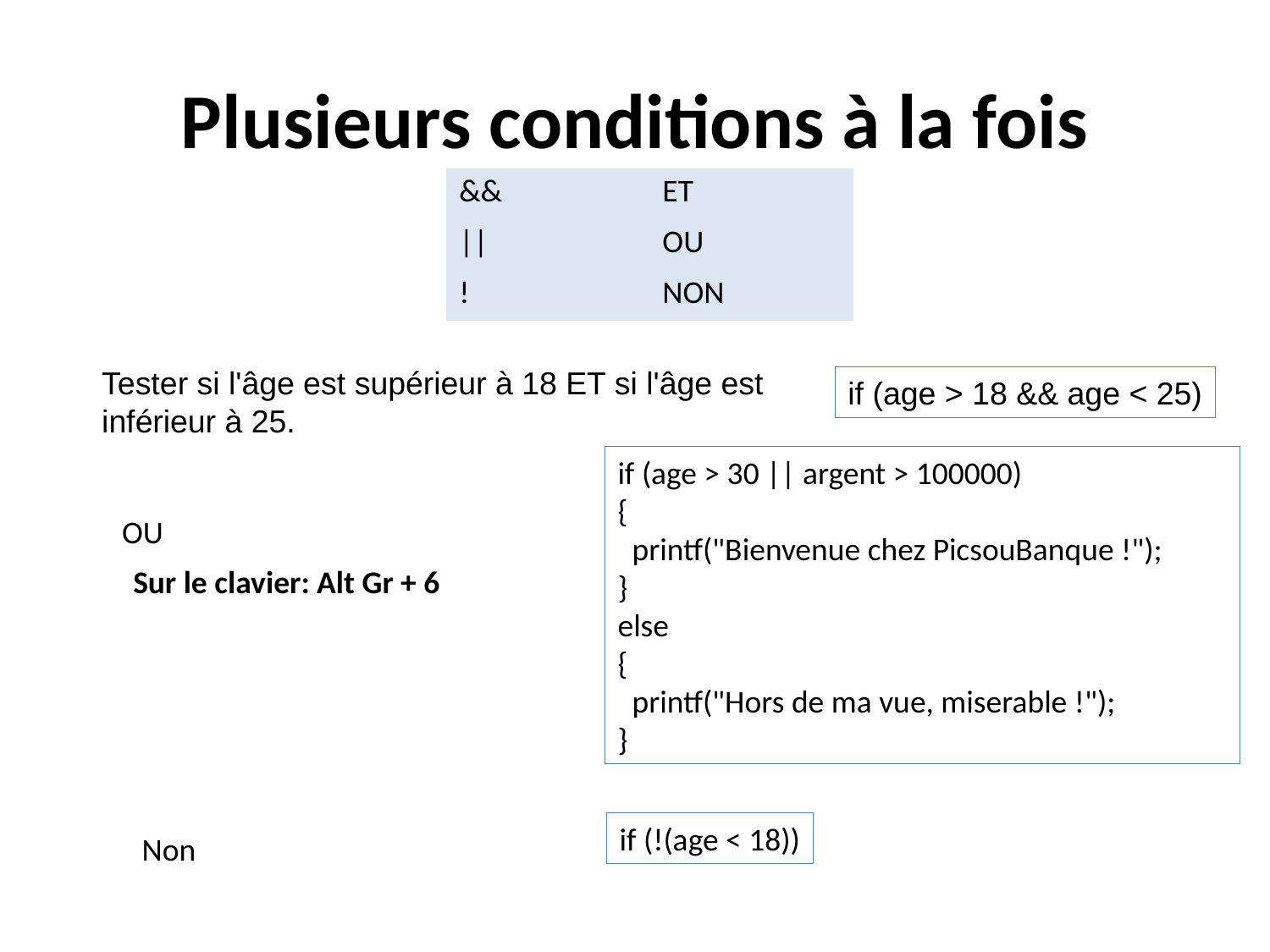

# Plusieurs conditions à la fois
| && | ET |
| --- | --- |
| || | OU |
| ! | NON |
Tester si l'âge est supérieur à 18 ET si l'âge est inférieur à 25.
if (age > 18 && age < 25)
if (age > 30 || argent > 100000)
{
  printf("Bienvenue chez PicsouBanque !");
}
else
{
  printf("Hors de ma vue, miserable !");
}
OU
Sur le clavier: Alt Gr + 6
if (!(age < 18))
Non